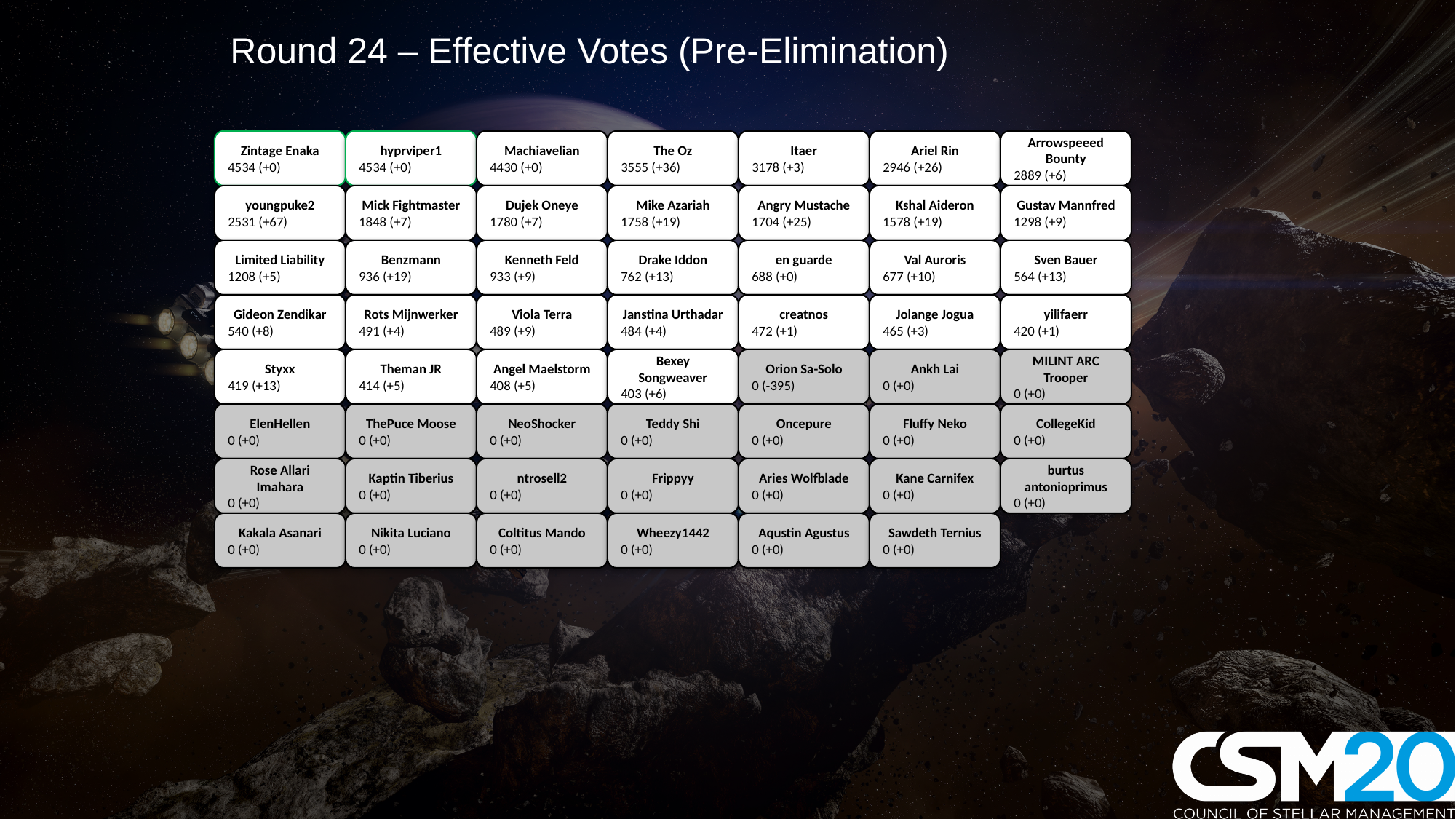

Round 24 – Effective Votes (Pre-Elimination)
Zintage Enaka
4534 (+0)
hyprviper1
4534 (+0)
Machiavelian
4430 (+0)
The Oz
3555 (+36)
Itaer
3178 (+3)
Ariel Rin
2946 (+26)
Arrowspeeed Bounty
2889 (+6)
youngpuke2
2531 (+67)
Mick Fightmaster
1848 (+7)
Dujek Oneye
1780 (+7)
Mike Azariah
1758 (+19)
Angry Mustache
1704 (+25)
Kshal Aideron
1578 (+19)
Gustav Mannfred
1298 (+9)
Limited Liability
1208 (+5)
Benzmann
936 (+19)
Kenneth Feld
933 (+9)
Drake Iddon
762 (+13)
en guarde
688 (+0)
Val Auroris
677 (+10)
Sven Bauer
564 (+13)
Gideon Zendikar
540 (+8)
Rots Mijnwerker
491 (+4)
Viola Terra
489 (+9)
Janstina Urthadar
484 (+4)
creatnos
472 (+1)
Jolange Jogua
465 (+3)
yilifaerr
420 (+1)

Styxx
419 (+13)
Theman JR
414 (+5)
Angel Maelstorm
408 (+5)
Bexey Songweaver
403 (+6)
Orion Sa-Solo
0 (-395)
Ankh Lai
0 (+0)
MILINT ARC Trooper
0 (+0)
ElenHellen
0 (+0)
ThePuce Moose
0 (+0)
NeoShocker
0 (+0)
Teddy Shi
0 (+0)
Oncepure
0 (+0)
Fluffy Neko
0 (+0)
CollegeKid
0 (+0)
Rose Allari Imahara
0 (+0)
Kaptin Tiberius
0 (+0)
ntrosell2
0 (+0)
Frippyy
0 (+0)
Aries Wolfblade
0 (+0)
Kane Carnifex
0 (+0)
burtus antonioprimus
0 (+0)
Kakala Asanari
0 (+0)
Nikita Luciano
0 (+0)
Coltitus Mando
0 (+0)
Wheezy1442
0 (+0)
Aqustin Agustus
0 (+0)
Sawdeth Ternius
0 (+0)
#